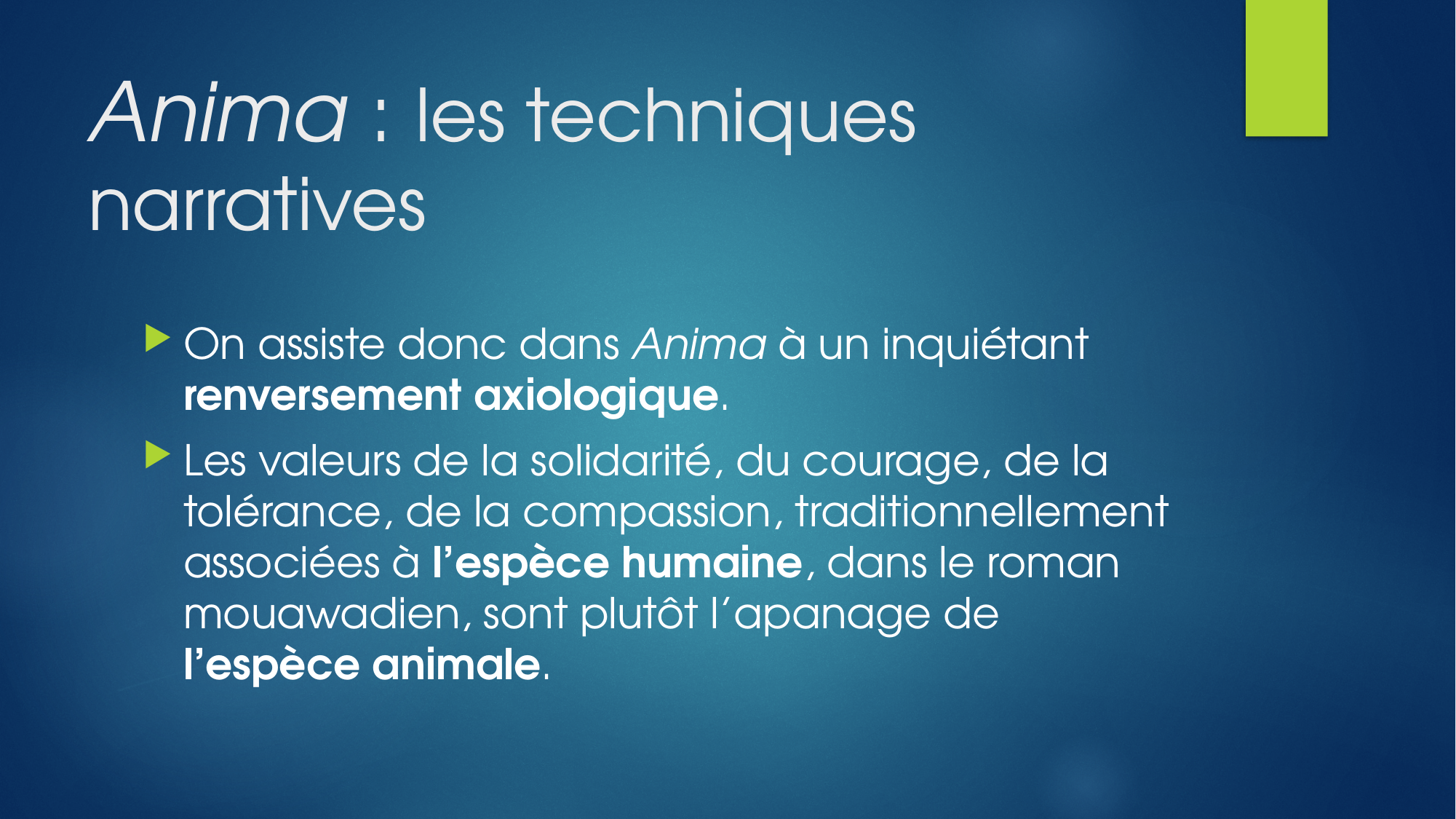

# Anima : les techniques narratives

On assiste donc dans Anima à un inquiétant renversement axiologique.
Les valeurs de la solidarité, du courage, de la tolérance, de la compassion, traditionnellement associées à l’espèce humaine, dans le roman mouawadien, sont plutôt l’apanage de l’espèce animale.